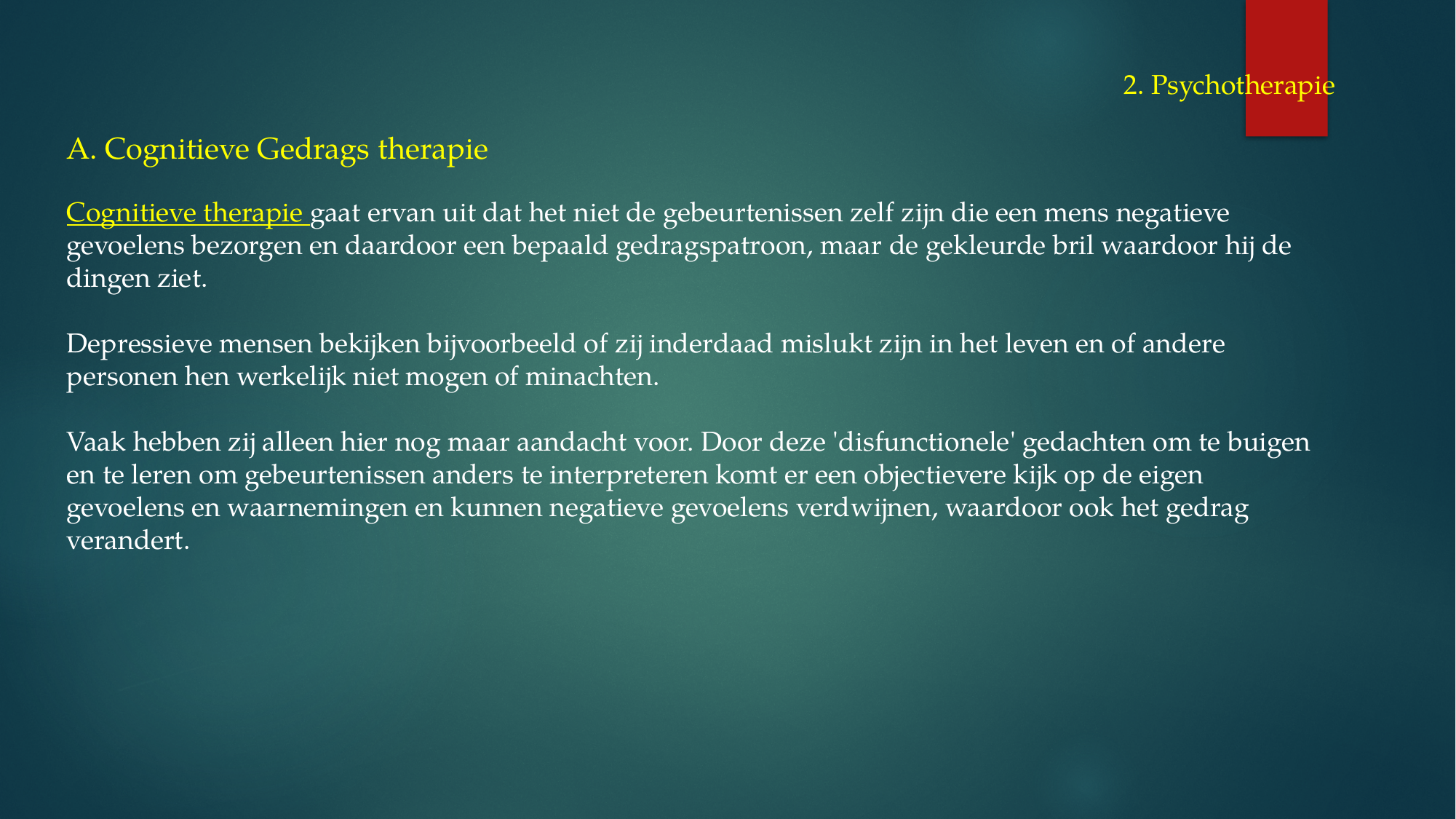

2. Psychotherapie
A. Cognitieve Gedrags therapie
Cognitieve therapie gaat ervan uit dat het niet de gebeurtenissen zelf zijn die een mens negatieve gevoelens bezorgen en daardoor een bepaald gedragspatroon, maar de gekleurde bril waardoor hij de dingen ziet.

Depressieve mensen bekijken bijvoorbeeld of zij inderdaad mislukt zijn in het leven en of andere personen hen werkelijk niet mogen of minachten.

Vaak hebben zij alleen hier nog maar aandacht voor. Door deze 'disfunctionele' gedachten om te buigen en te leren om gebeurtenissen anders te interpreteren komt er een objectievere kijk op de eigen gevoelens en waarnemingen en kunnen negatieve gevoelens verdwijnen, waardoor ook het gedrag verandert.